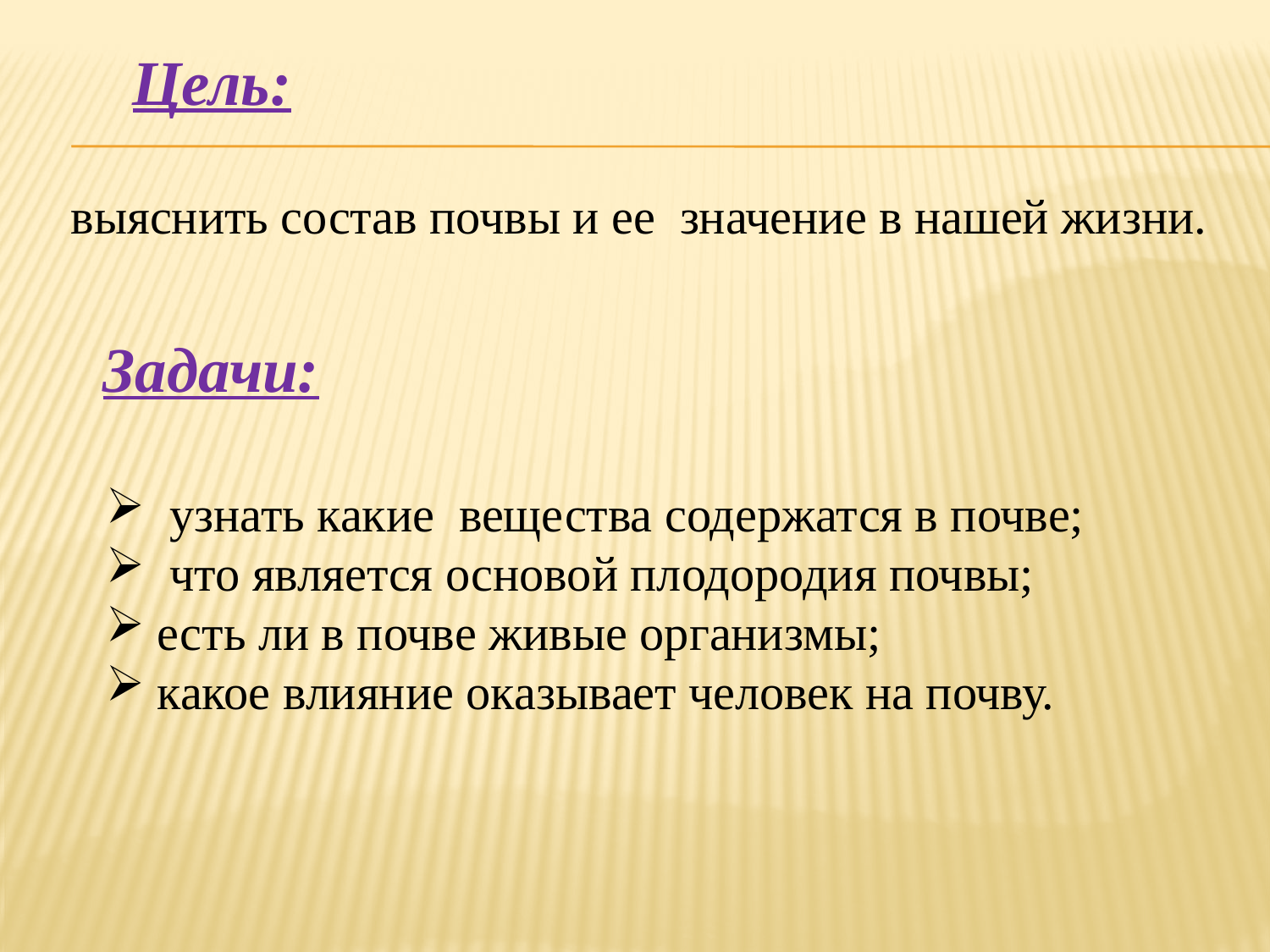

Цель:

 выяснить состав почвы и ее  значение в нашей жизни.

Задачи:

  узнать какие  вещества содержатся в почве;
  что является основой плодородия почвы;
 есть ли в почве живые организмы;
 какое влияние оказывает человек на почву.